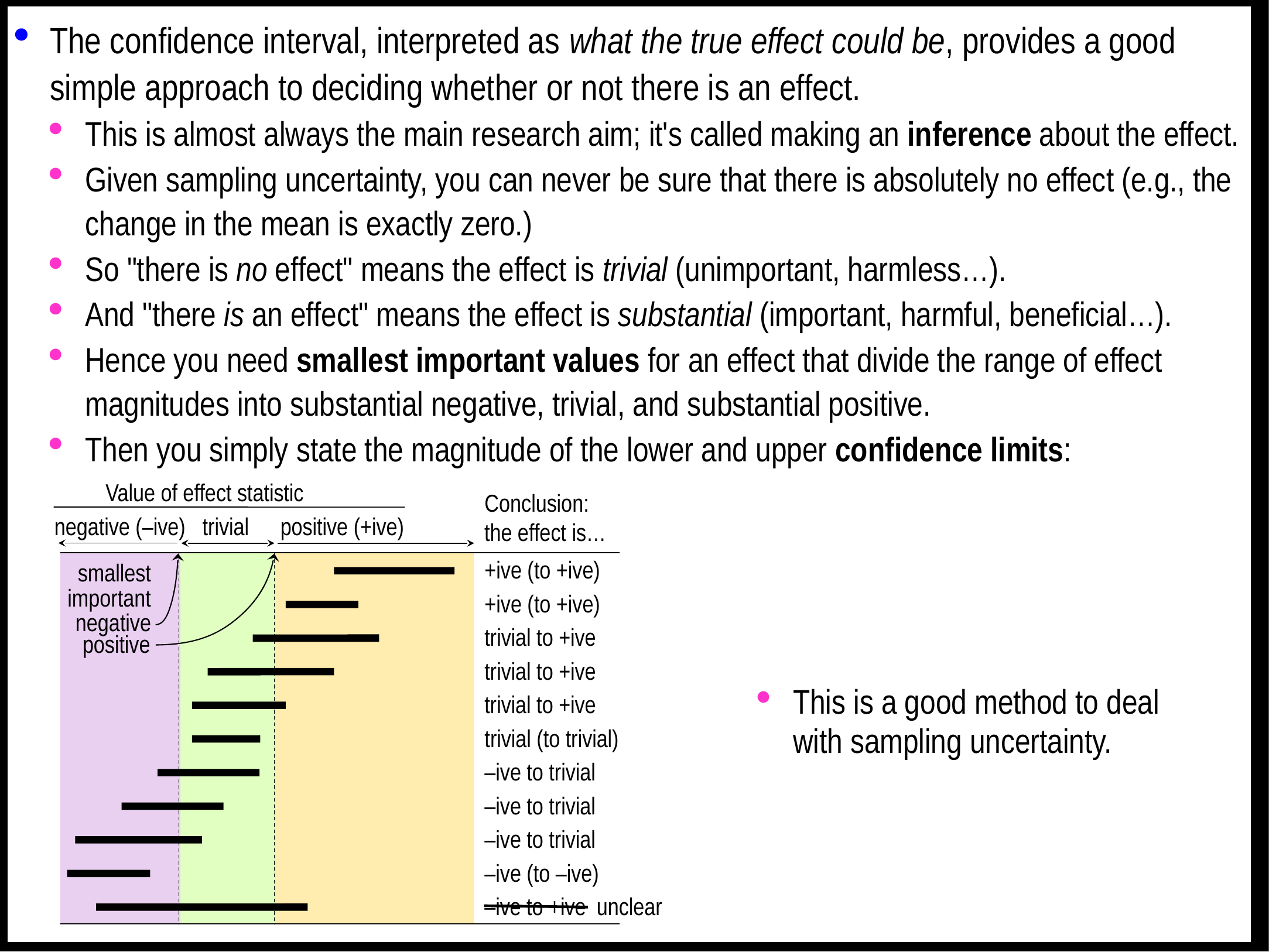

The confidence interval, interpreted as what the true effect could be, provides a good simple approach to deciding whether or not there is an effect.
This is almost always the main research aim; it's called making an inference about the effect.
Given sampling uncertainty, you can never be sure that there is absolutely no effect (e.g., the change in the mean is exactly zero.)
So "there is no effect" means the effect is trivial (unimportant, harmless…).
And "there is an effect" means the effect is substantial (important, harmful, beneficial…).
Hence you need smallest important values for an effect that divide the range of effect magnitudes into substantial negative, trivial, and substantial positive.
Then you simply state the magnitude of the lower and upper confidence limits:

Value of effect statistic

smallest
important
negative
Conclusion:
the effect is…

trivial
negative (–ive)
positive (+ive)

positive
+ive (to +ive)

+ive (to +ive)

trivial to +ive

trivial to +ive

This is a good method to deal with sampling uncertainty.
trivial to +ive

trivial (to trivial)

–ive to trivial

–ive to trivial

–ive to trivial

–ive (to –ive)

–ive to +ive
unclear